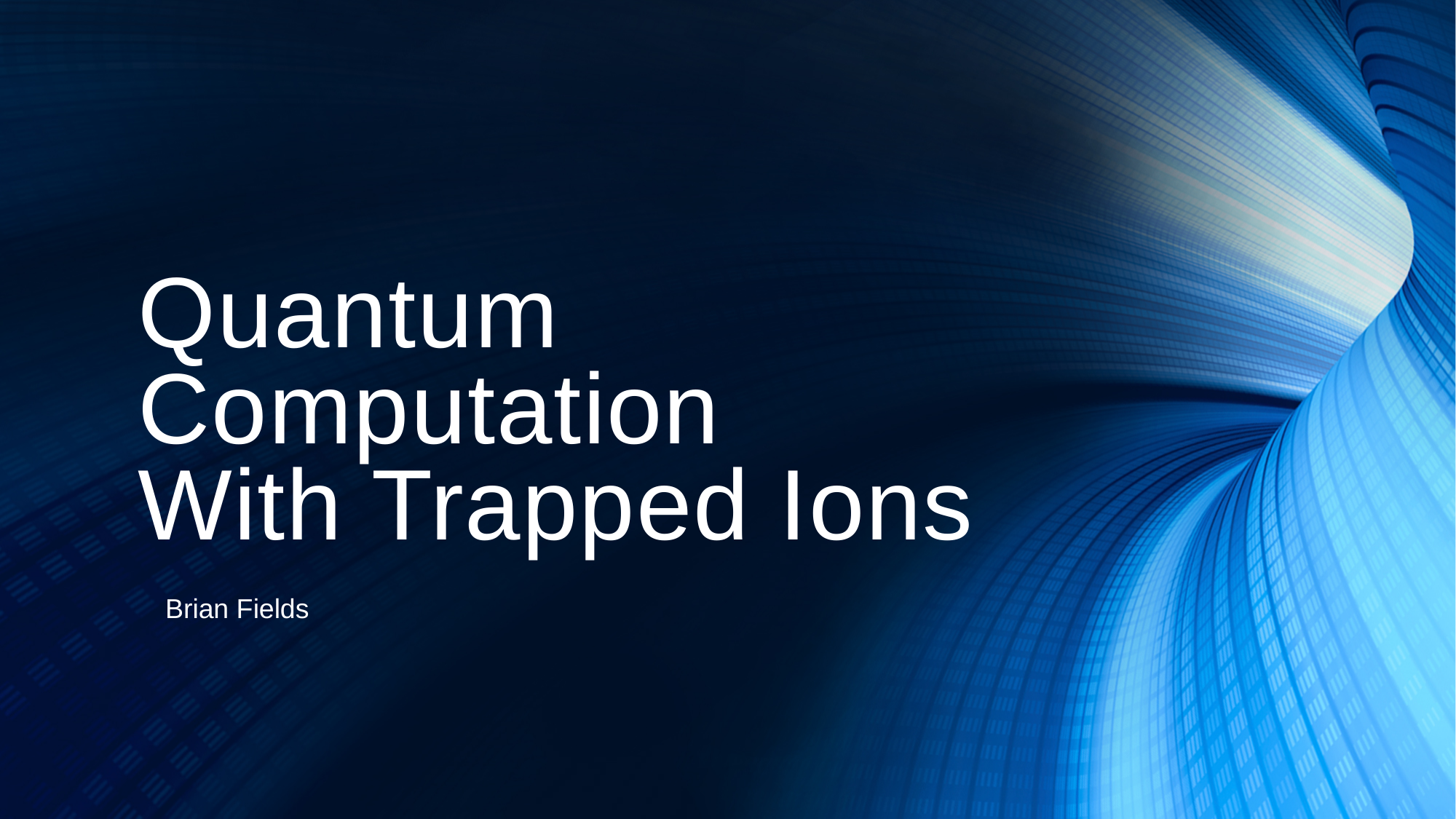

# Quantum Computation With Trapped Ions
Brian Fields